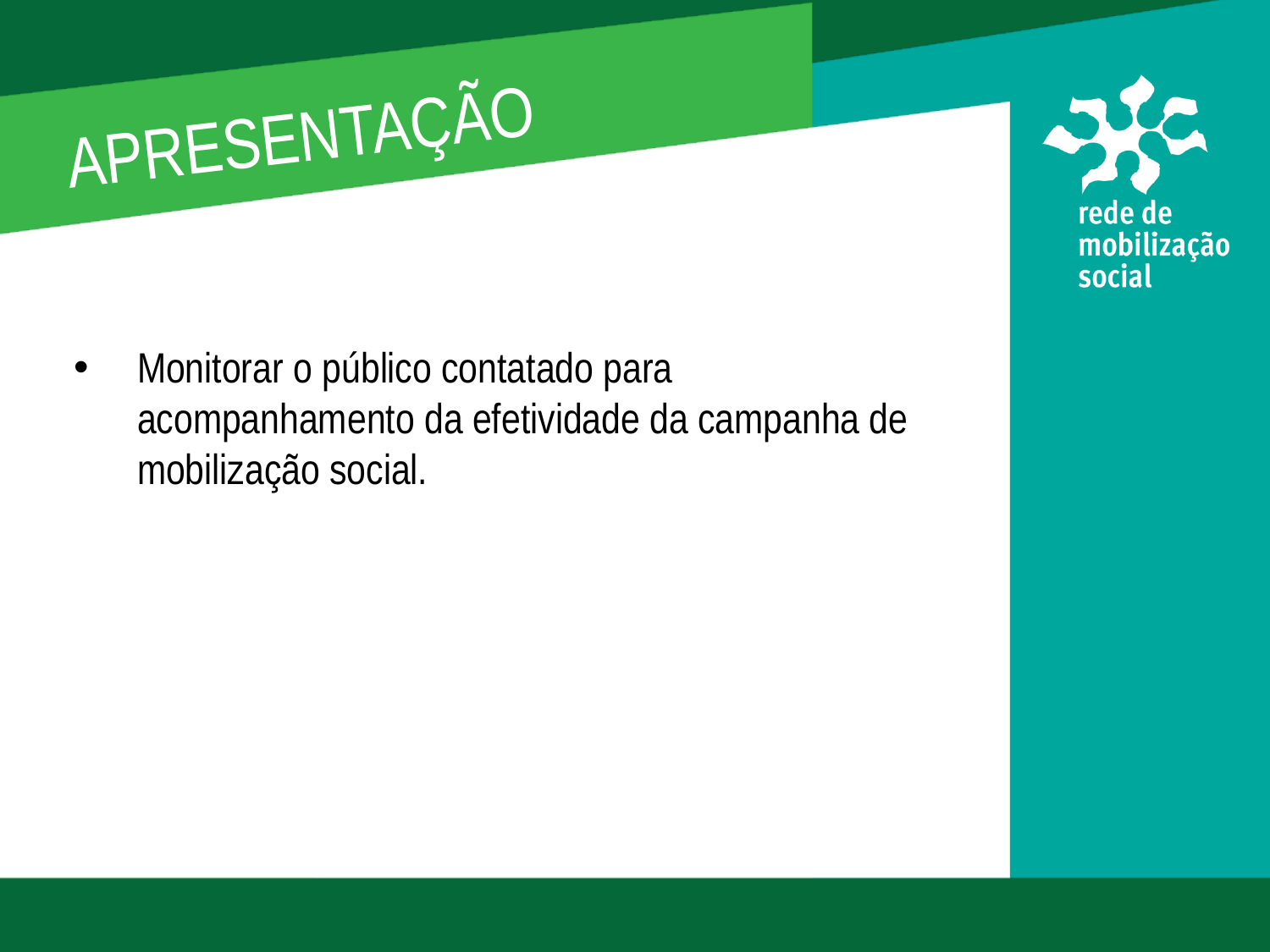

APRESENTAÇÃO

Monitorar o público contatado para acompanhamento da efetividade da campanha de mobilização social.